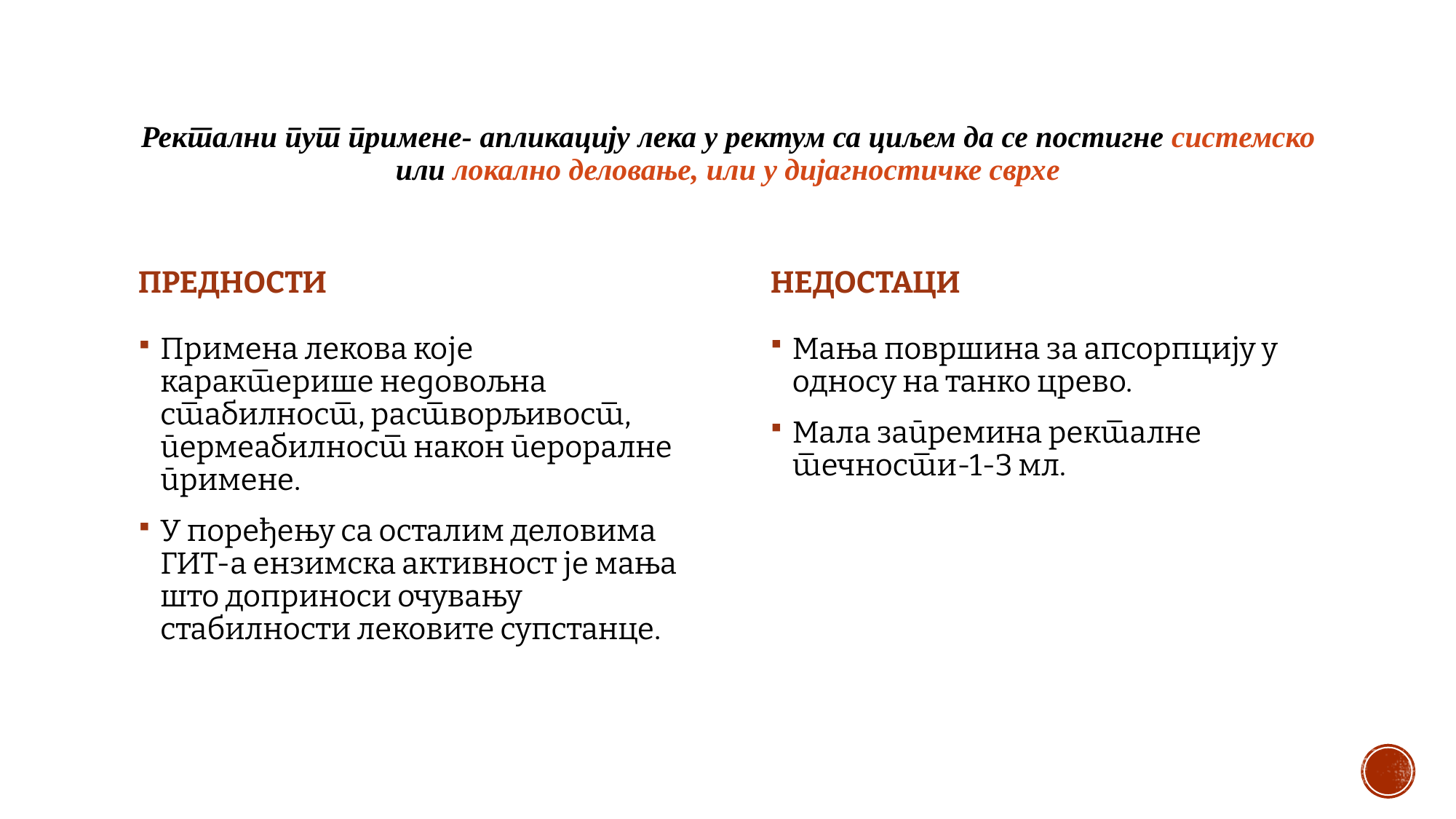

# Ректални пут примене- апликацију лека у ректум са циљем да се постигне системско или локално деловање, или у дијагностичке сврхе
ПРЕДНОСТИ
НЕДОСТАЦИ
Примена лекова које карактерише недовољна стабилност, растворљивост, пермеабилност након пероралне примене.
У поређењу са осталим деловима ГИТ-а ензимска активност је мања што доприноси очувању стабилности лековите супстанце.

Мања површина за апсорпцију у односу на танко црево.
Мала запремина ректалне течности-1-3 мл.